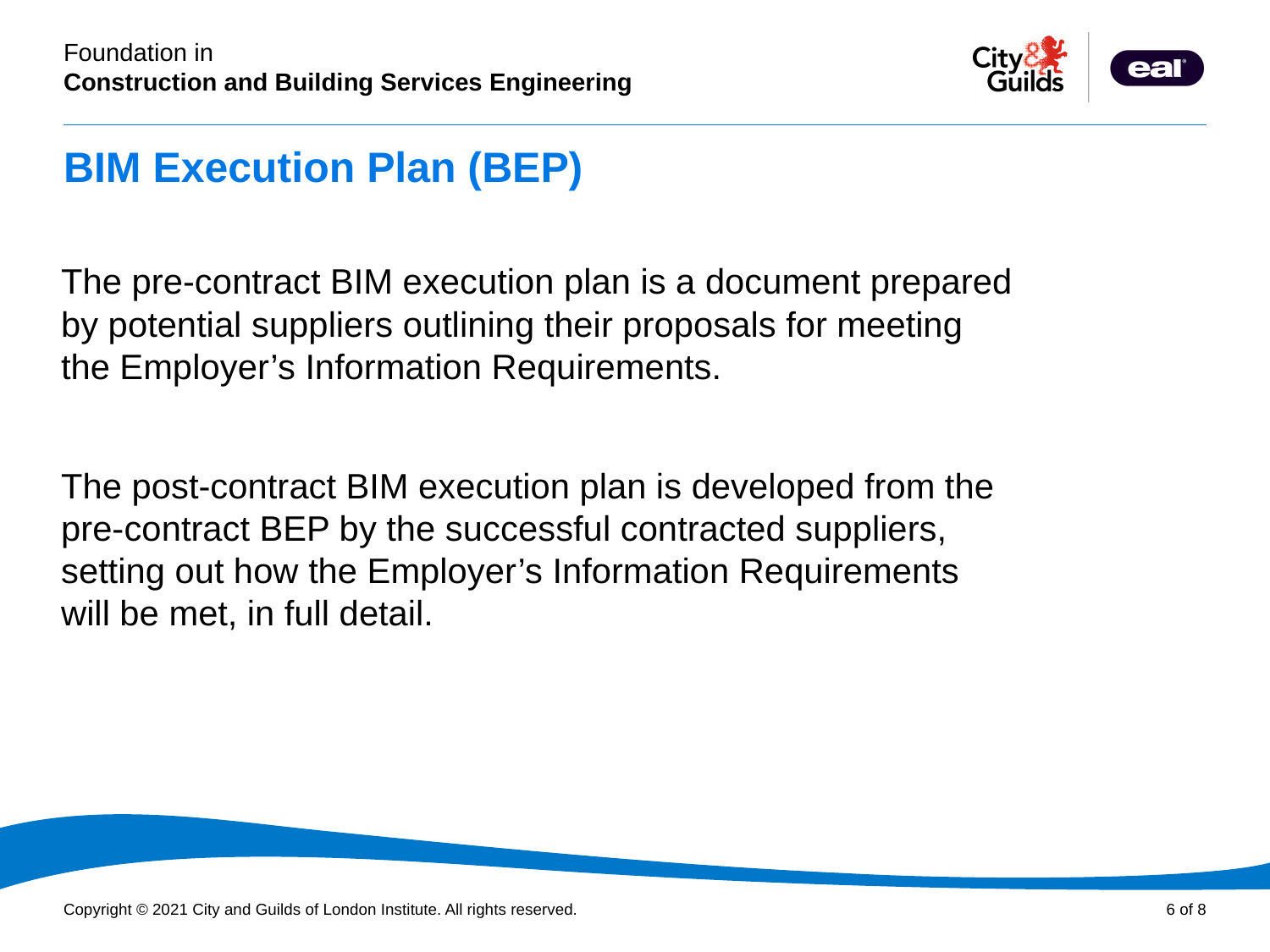

# BIM Execution Plan (BEP)
The pre-contract BIM execution plan is a document prepared by potential suppliers outlining their proposals for meeting the Employer’s Information Requirements.

The post-contract BIM execution plan is developed from the pre-contract BEP by the successful contracted suppliers, setting out how the Employer’s Information Requirements will be met, in full detail.